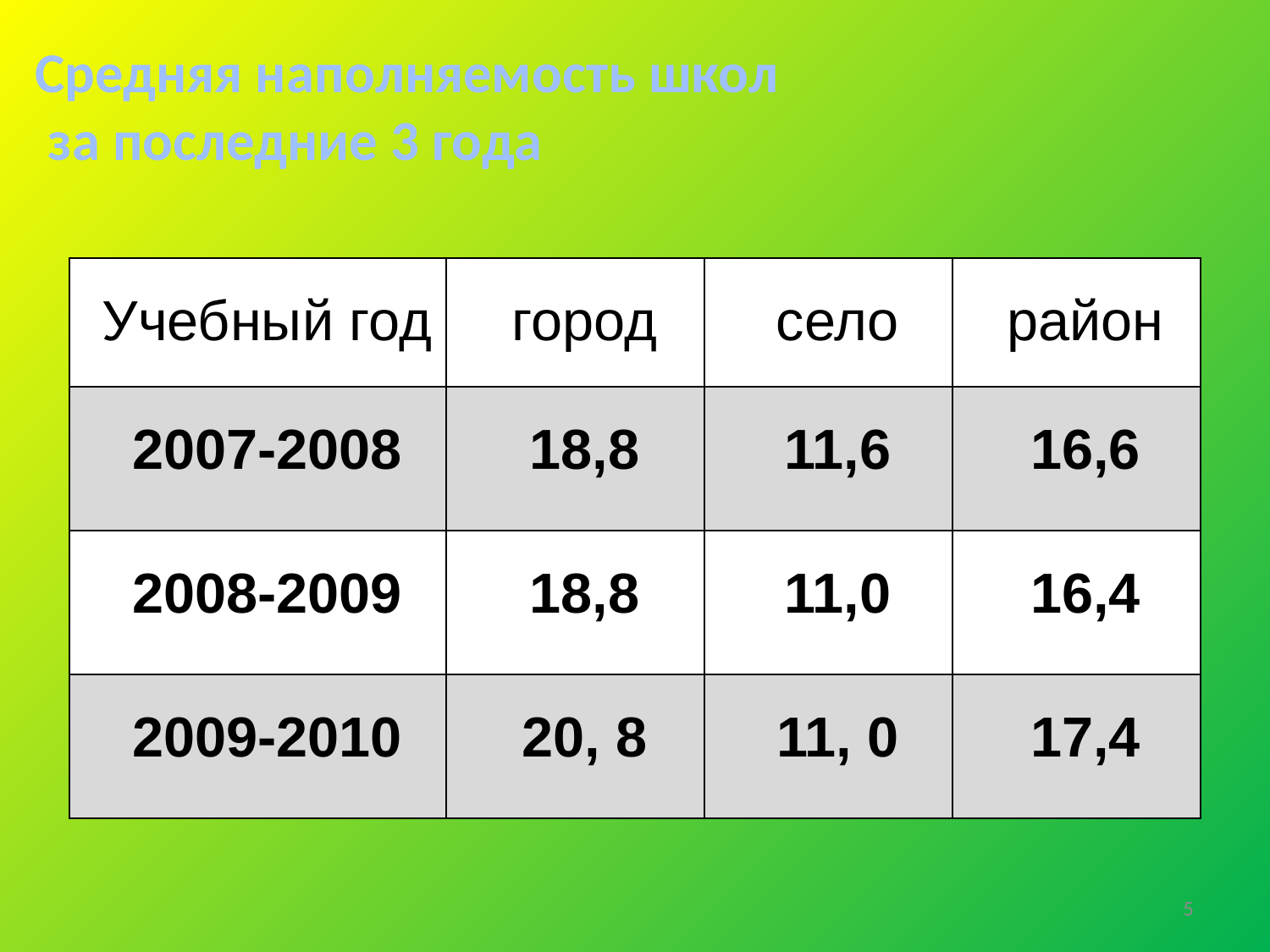

Средняя наполняемость школ
 за последние 3 года
| Учебный год | город | село | район |
| --- | --- | --- | --- |
| 2007-2008 | 18,8 | 11,6 | 16,6 |
| 2008-2009 | 18,8 | 11,0 | 16,4 |
| 2009-2010 | 20, 8 | 11, 0 | 17,4 |
5